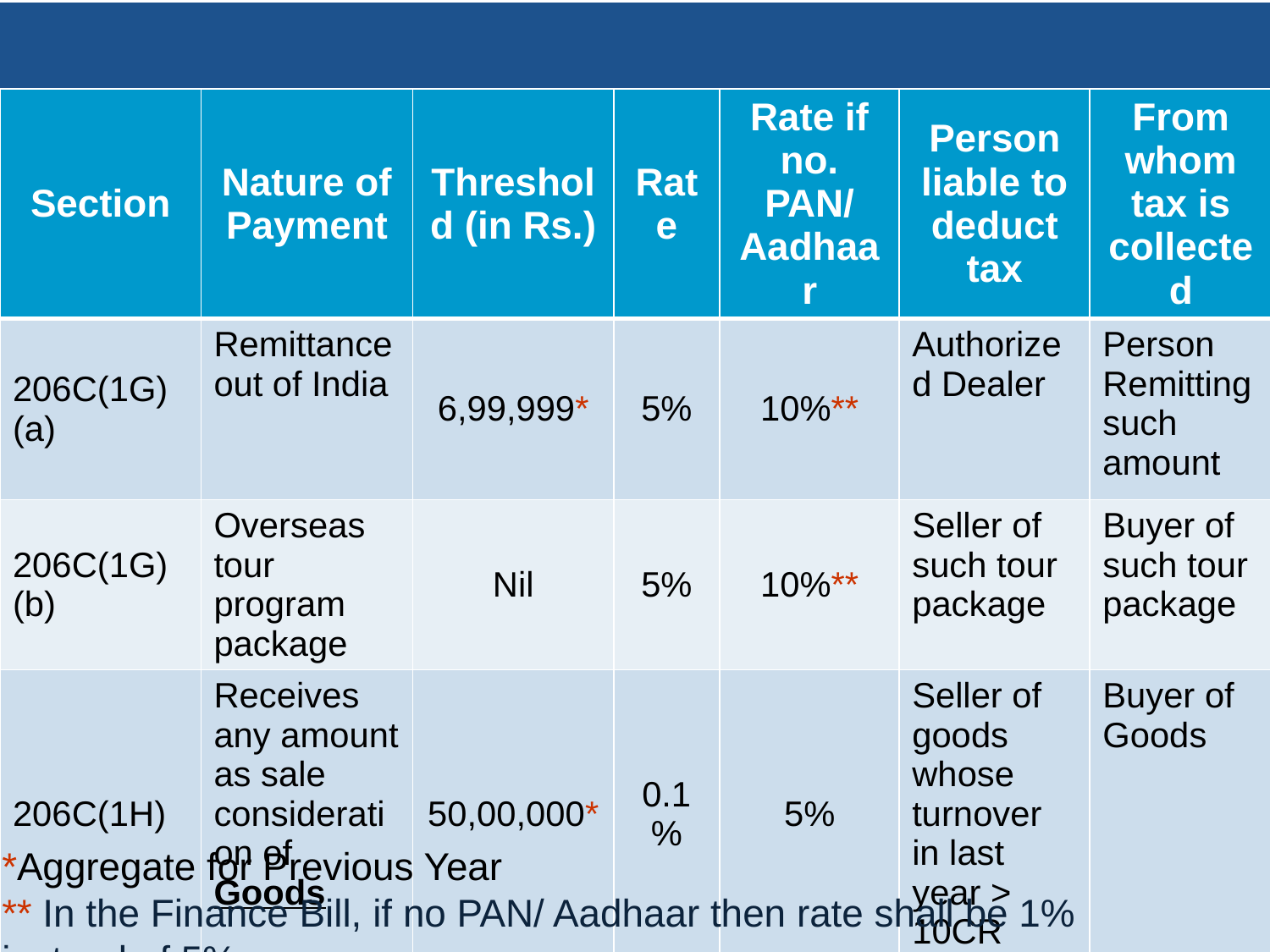

# Contd….
| Section | Nature of Payment | Threshold (in Rs.) | Rate | Rate if no. PAN/ Aadhaar | Person liable to deduct tax | From whom tax is collected |
| --- | --- | --- | --- | --- | --- | --- |
| 206C(1G)(a) | Remittance out of India | 6,99,999\* | 5% | 10%\*\* | Authorized Dealer | Person Remitting such amount |
| 206C(1G)(b) | Overseas tour program package | Nil | 5% | 10%\*\* | Seller of such tour package | Buyer of such tour package |
| 206C(1H) | Receives any amount as sale consideration of Goods | 50,00,000\* | 0.1% | 5% | Seller of goods whose turnover in last year > 10CR | Buyer of Goods |

*Aggregate for Previous Year
** In the Finance Bill, if no PAN/ Aadhaar then rate shall be 1% instead of 5%
120